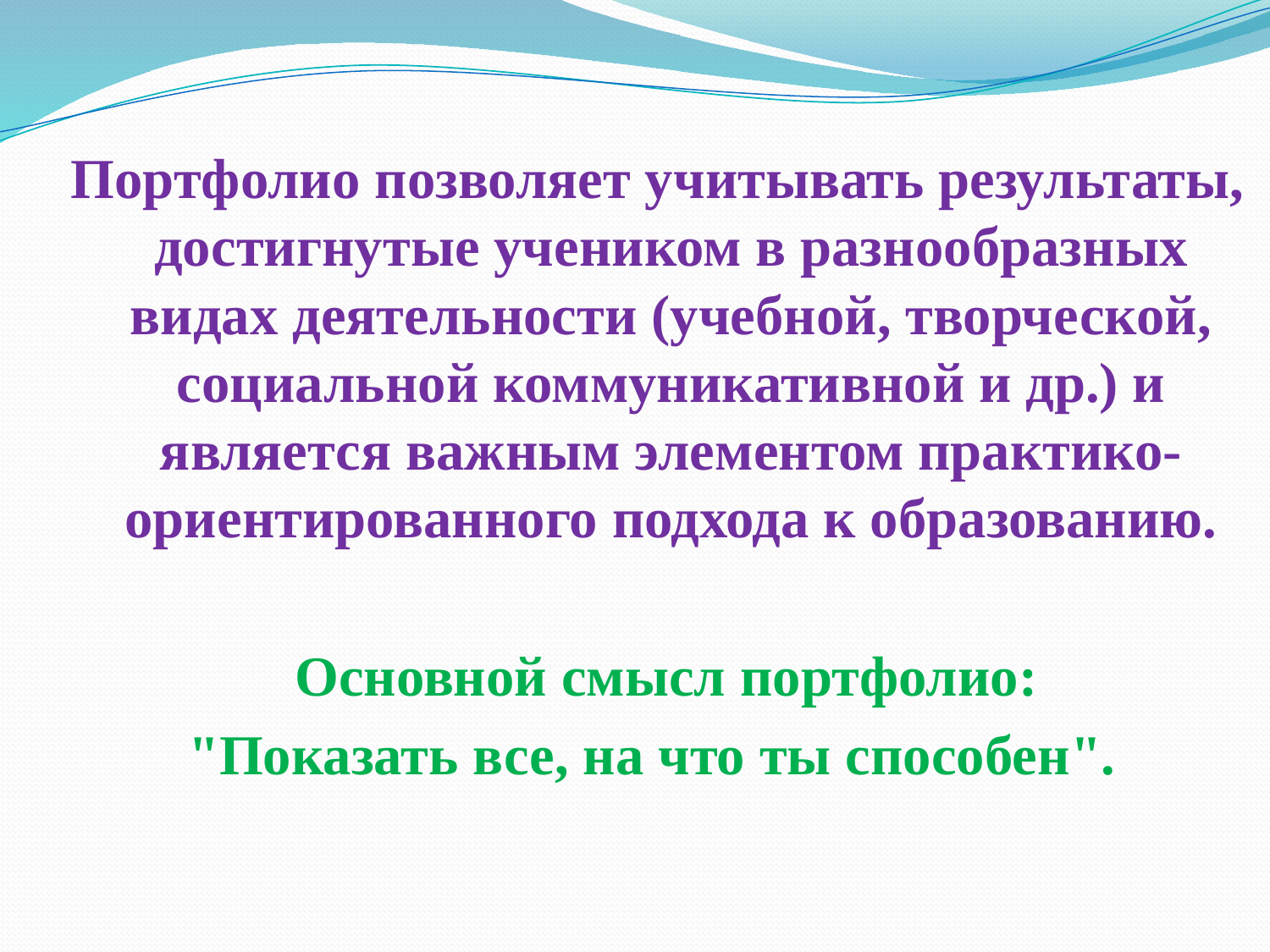

Портфолио позволяет учитывать результаты, достигнутые учеником в разнообразных видах деятельности (учебной, творческой, социальной коммуникативной и др.) и является важным элементом практико-ориентированного подхода к образованию.

  Основной смысл портфолио:
 "Показать все, на что ты способен".